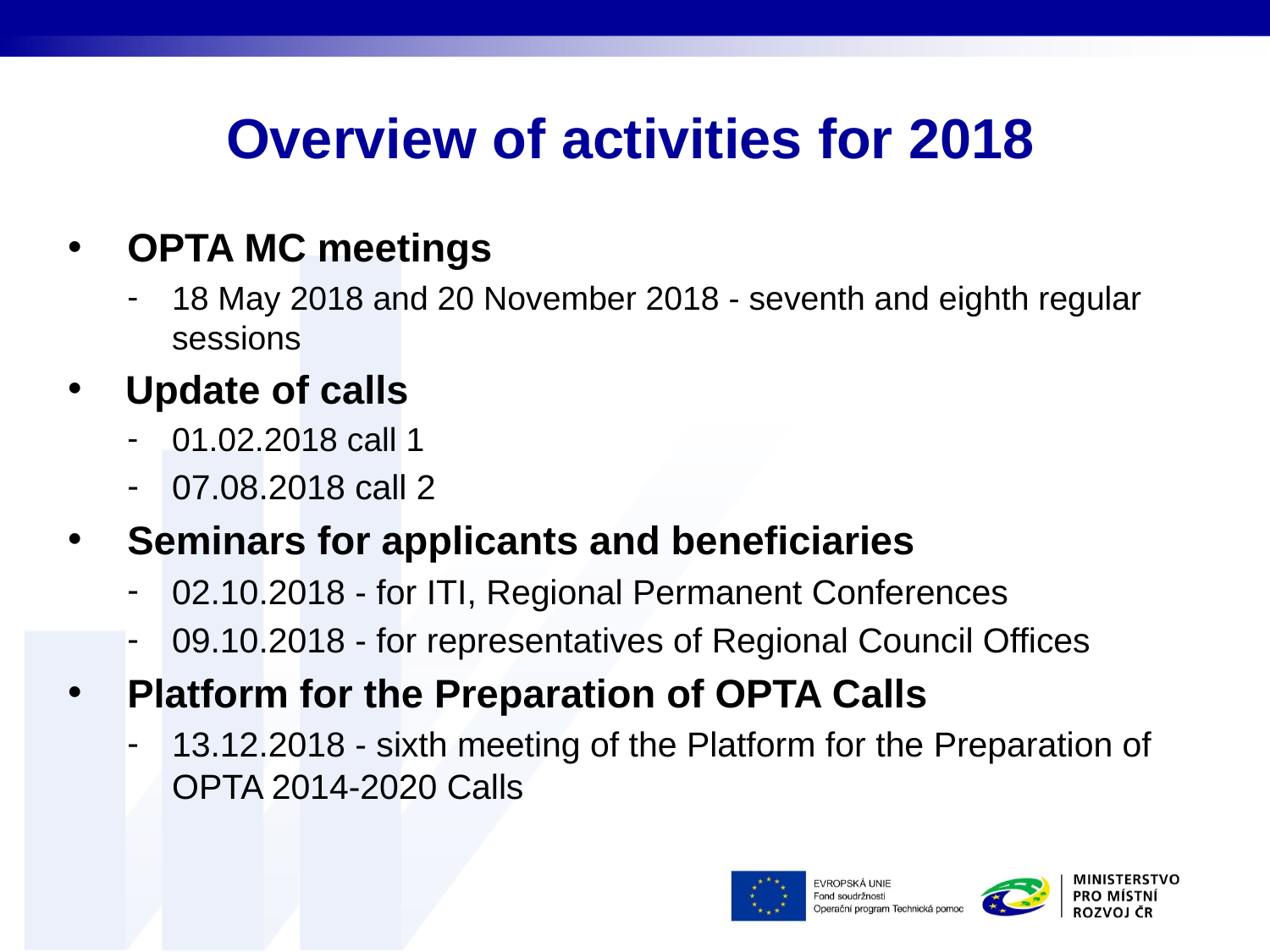

# Overview of activities for 2018
OPTA MC meetings
18 May 2018 and 20 November 2018 - seventh and eighth regular sessions
Update of calls
01.02.2018 call 1
07.08.2018 call 2
Seminars for applicants and beneficiaries
02.10.2018 - for ITI, Regional Permanent Conferences
09.10.2018 - for representatives of Regional Council Offices
Platform for the Preparation of OPTA Calls
13.12.2018 - sixth meeting of the Platform for the Preparation of OPTA 2014-2020 Calls